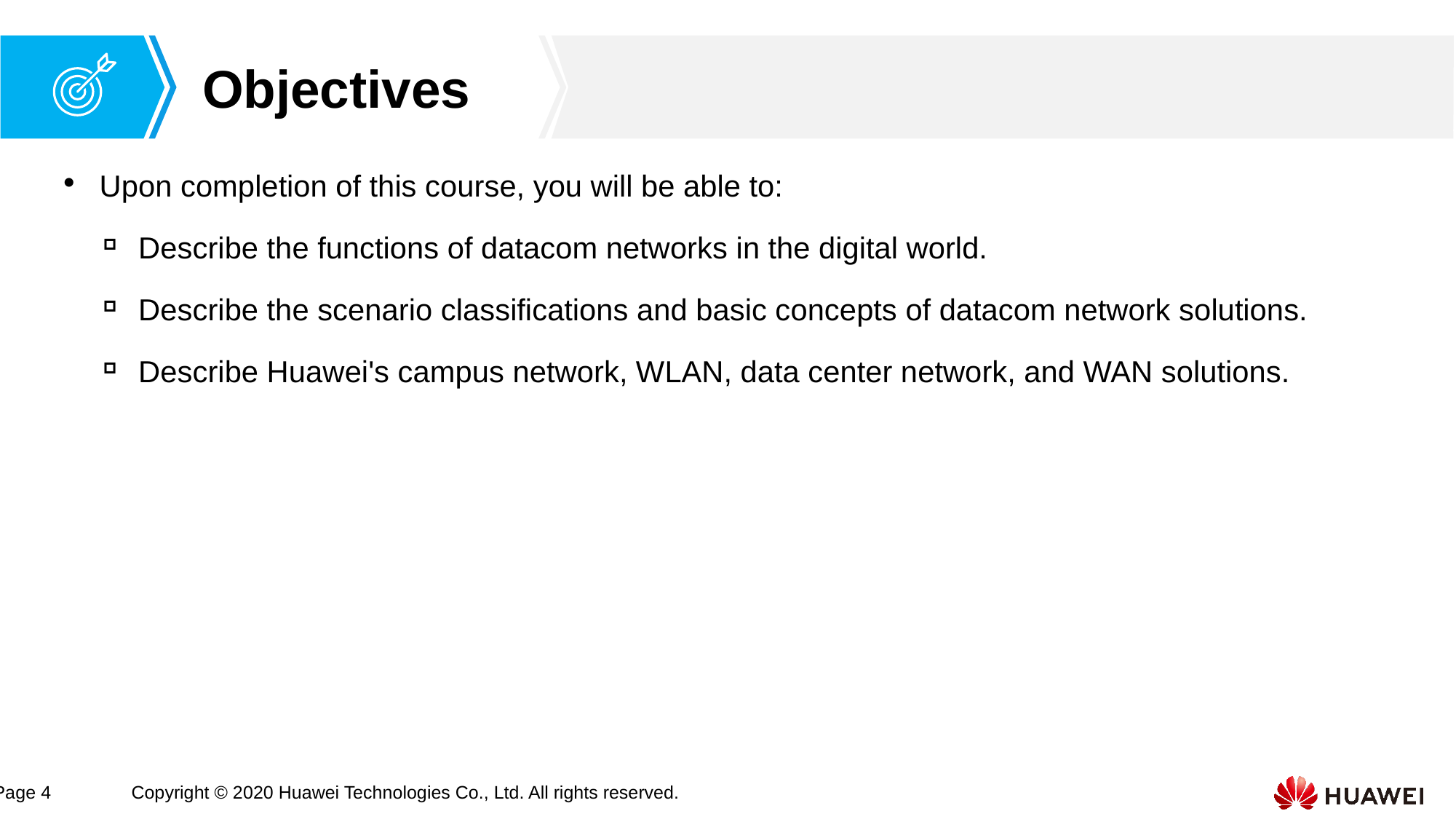

Upon completion of this course, you will be able to:
Describe the functions of datacom networks in the digital world.
Describe the scenario classifications and basic concepts of datacom network solutions.
Describe Huawei's campus network, WLAN, data center network, and WAN solutions.